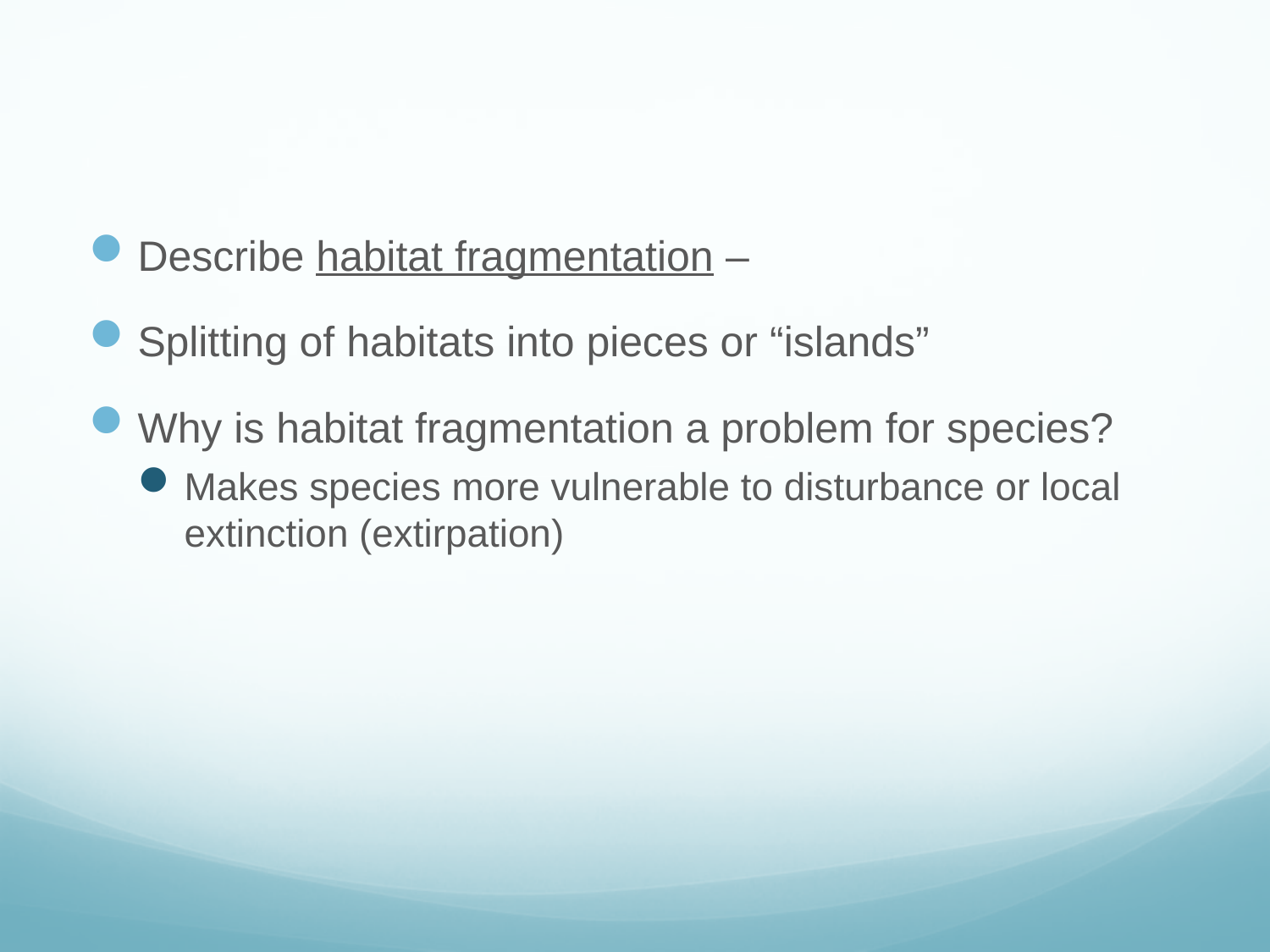

#
Describe habitat fragmentation –
Splitting of habitats into pieces or “islands”
Why is habitat fragmentation a problem for species?
Makes species more vulnerable to disturbance or local extinction (extirpation)